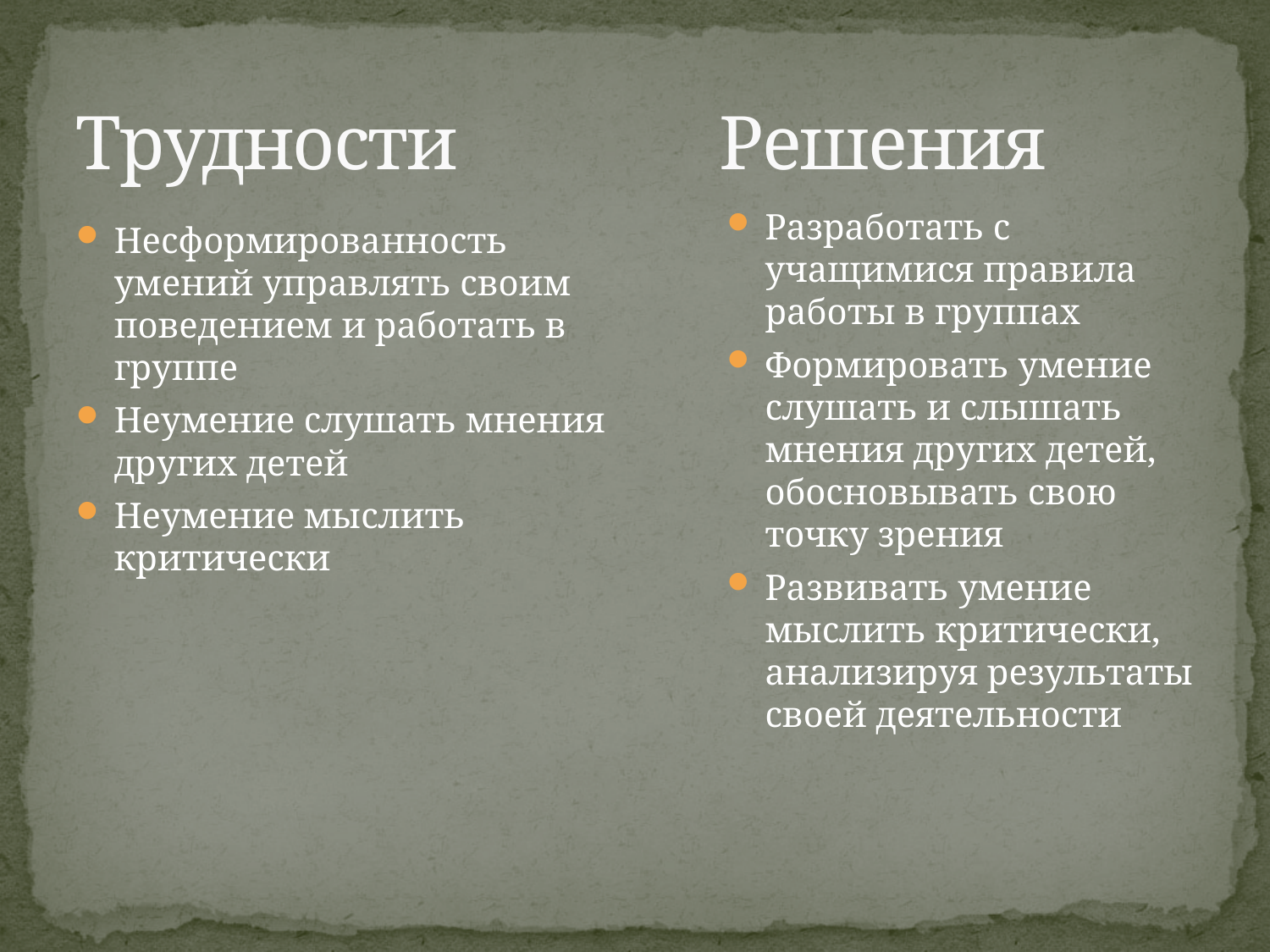

# Трудности               Решения
Разработать с учащимися правила работы в группах
Формировать умение слушать и слышать мнения других детей, обосновывать свою точку зрения
Развивать умение мыслить критически, анализируя результаты своей деятельности
Несформированность  умений управлять своим поведением и работать в группе
Неумение слушать мнения других детей
Неумение мыслить критически